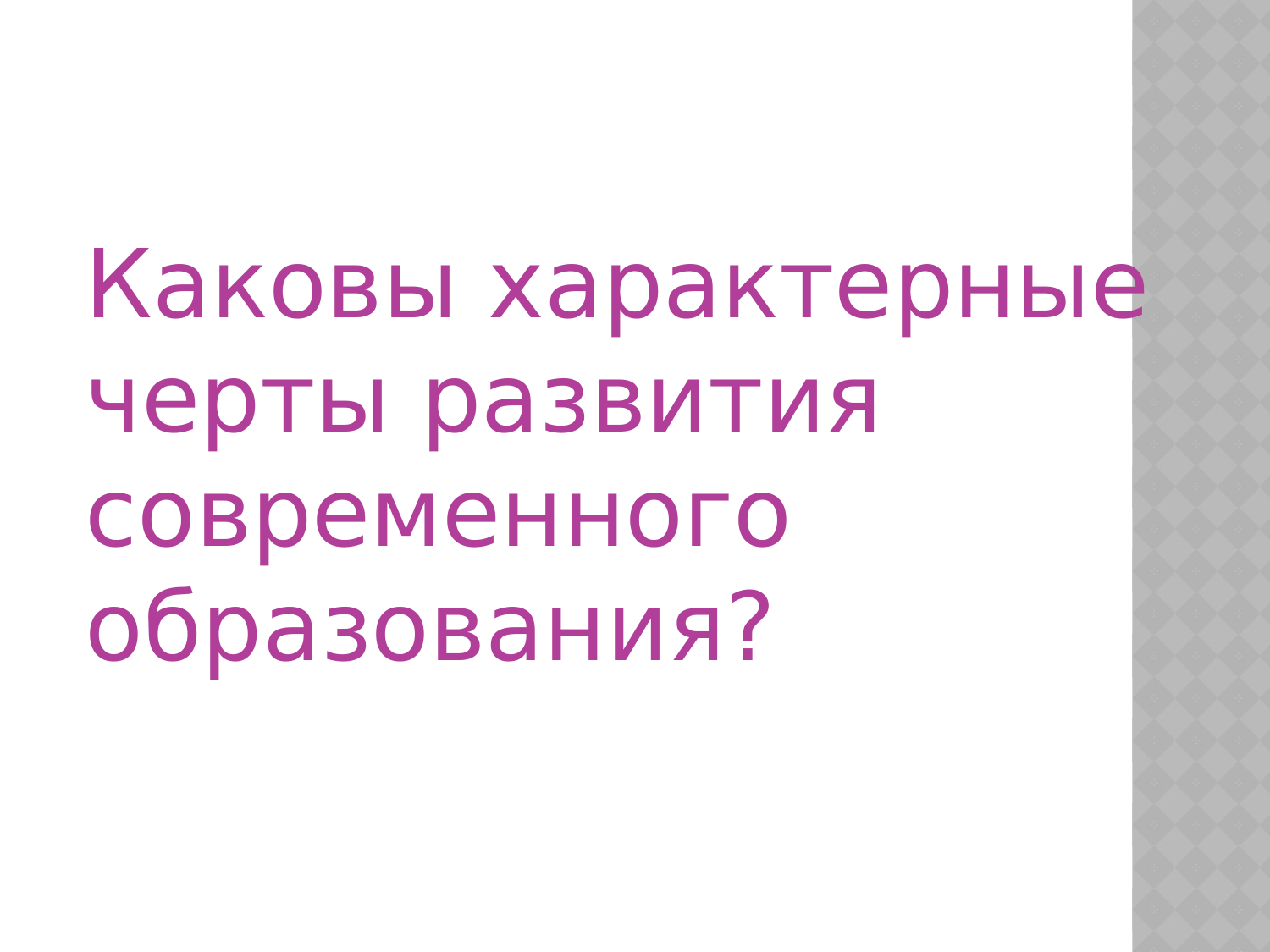

Каковы характерные черты развития современного образования?
4